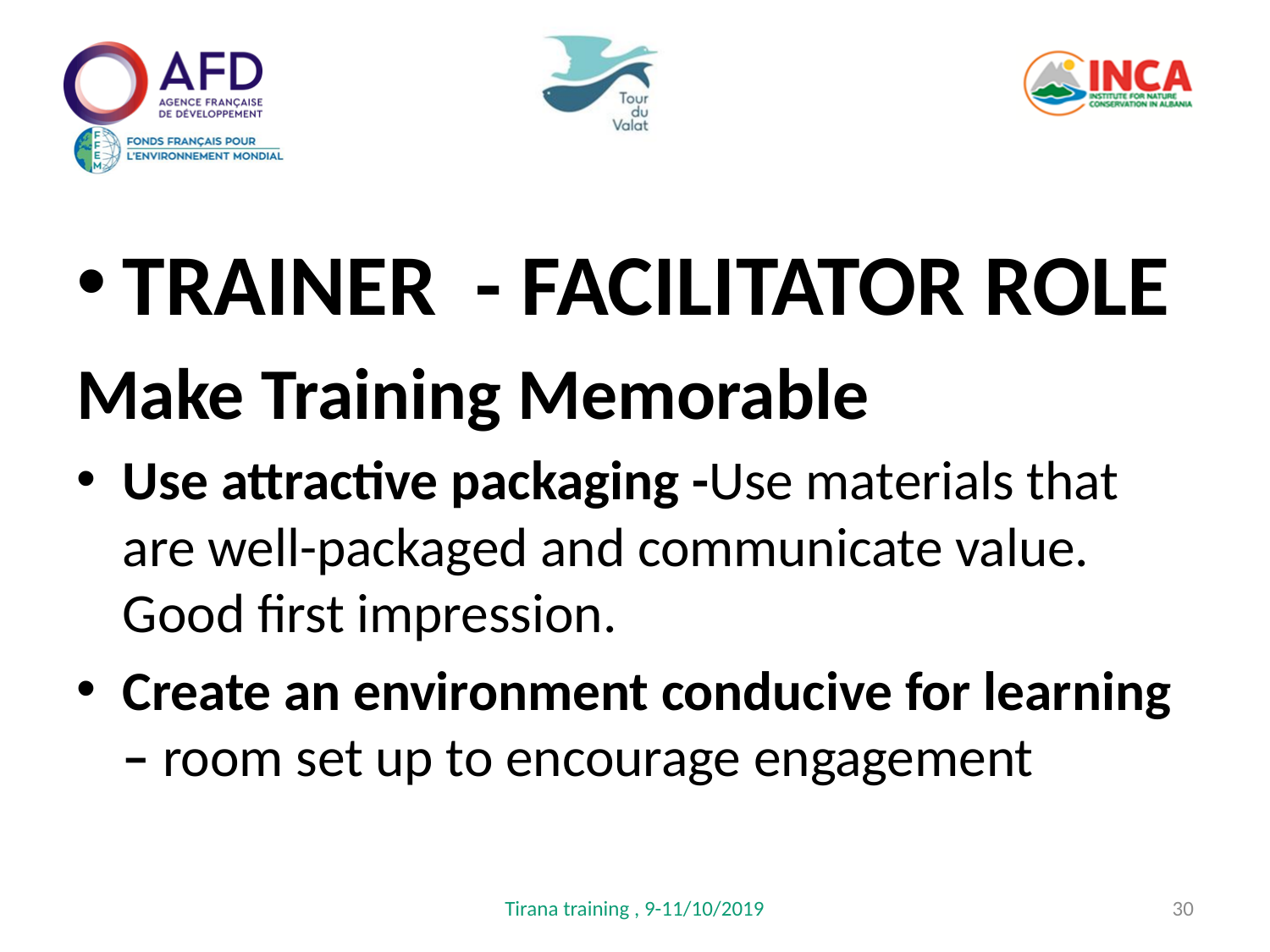

TRAINER  - FACILITATOR ROLE
Make Training Memorable
Use attractive packaging -Use materials that are well-packaged and communicate value. Good first impression.
Create an environment conducive for learning – room set up to encourage engagement

Tirana training , 9-11/10/2019
30